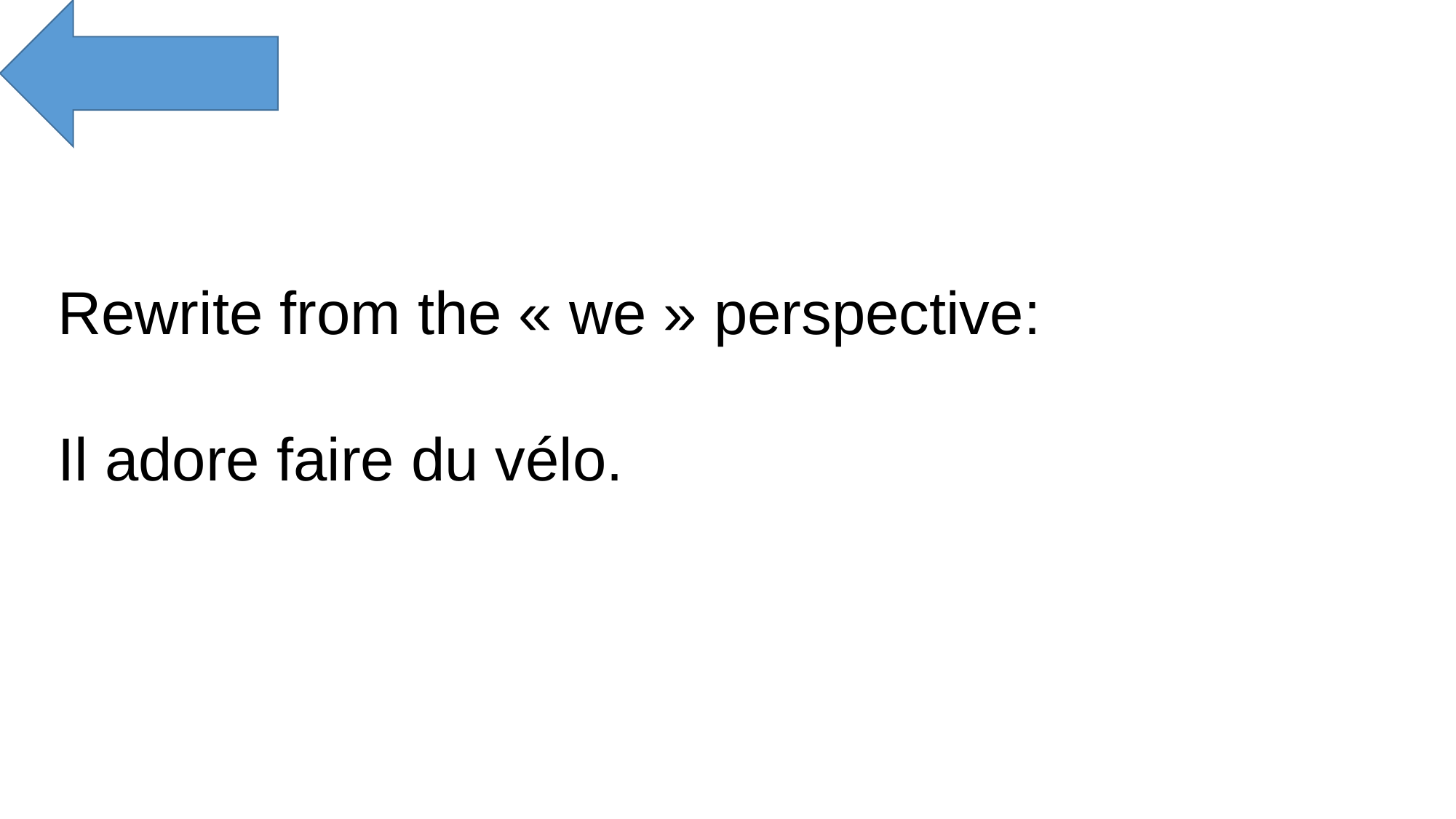

Rewrite from the « we » perspective:

Il adore faire du vélo.